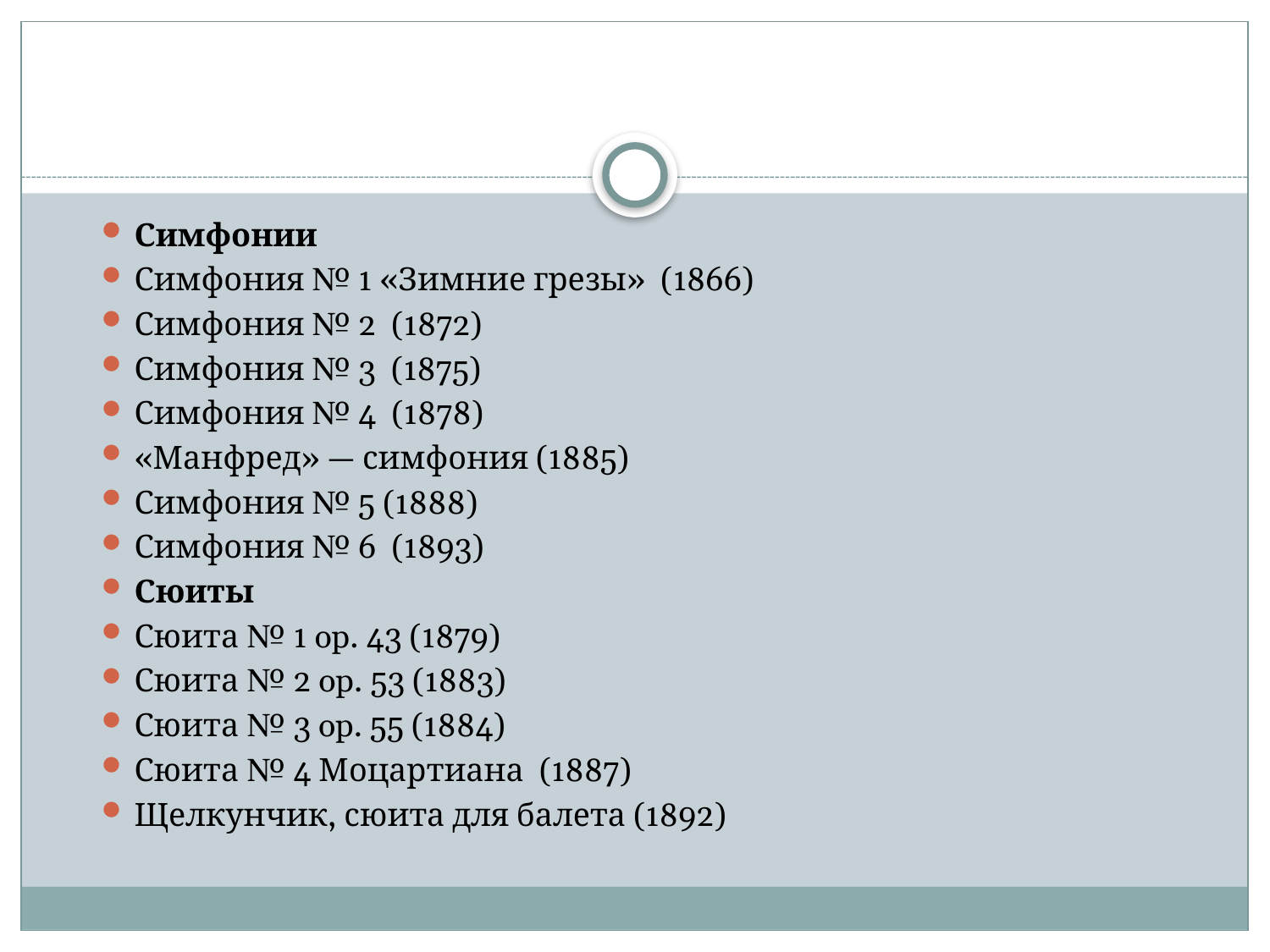

Симфонии
Симфония № 1 «Зимние грезы»  (1866)
Симфония № 2  (1872)
Симфония № 3  (1875)
Симфония № 4  (1878)
«Манфред» — симфония (1885)
Симфония № 5 (1888)
Симфония № 6  (1893)
Сюиты
Сюита № 1 op. 43 (1879)
Сюита № 2 op. 53 (1883)
Сюита № 3 op. 55 (1884)
Сюита № 4 Моцартиана  (1887)
Щелкунчик, сюита для балета (1892)